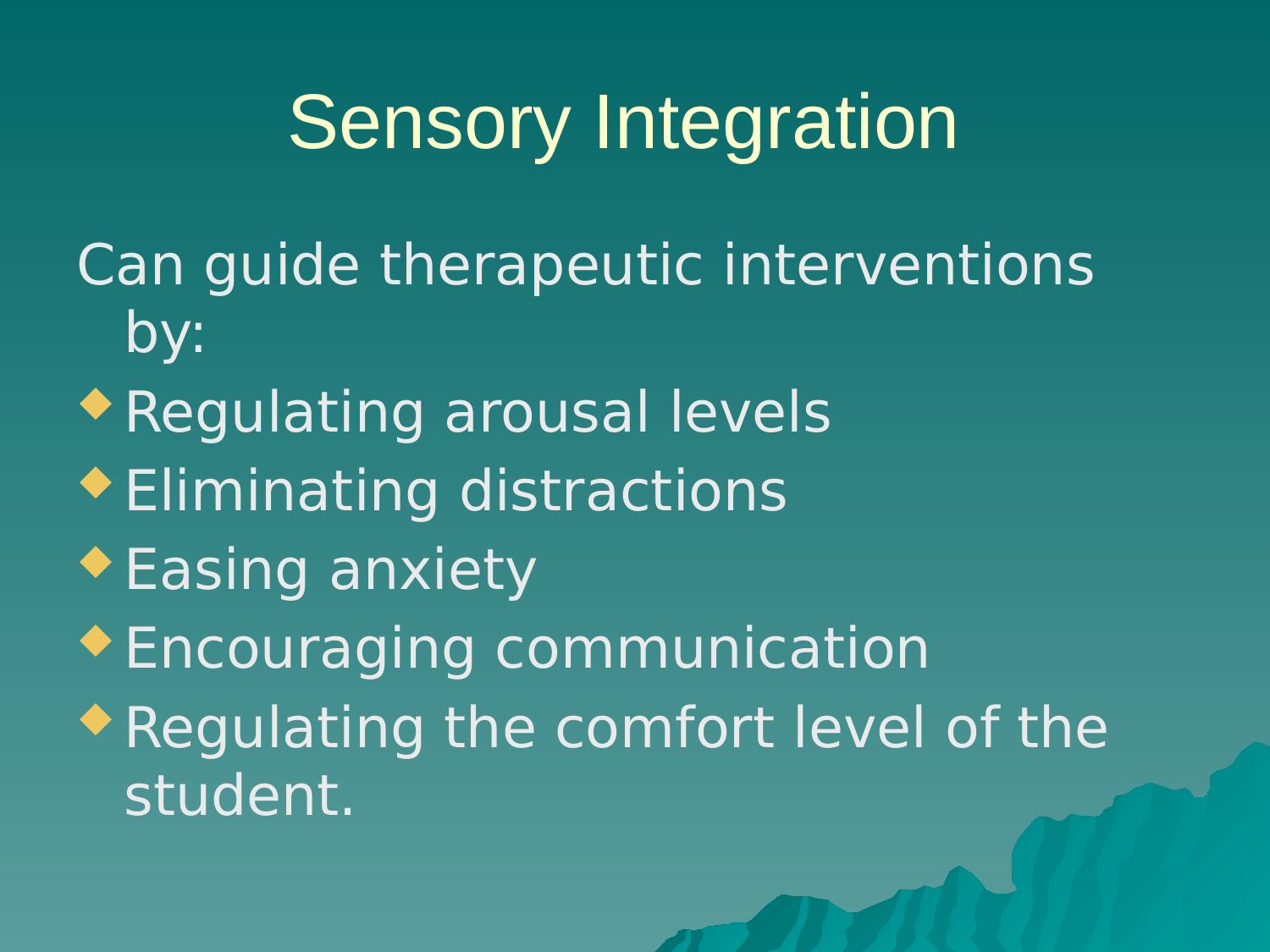

# Sensory Integration
Can guide therapeutic interventions by:
Regulating arousal levels
Eliminating distractions
Easing anxiety
Encouraging communication
Regulating the comfort level of the student.